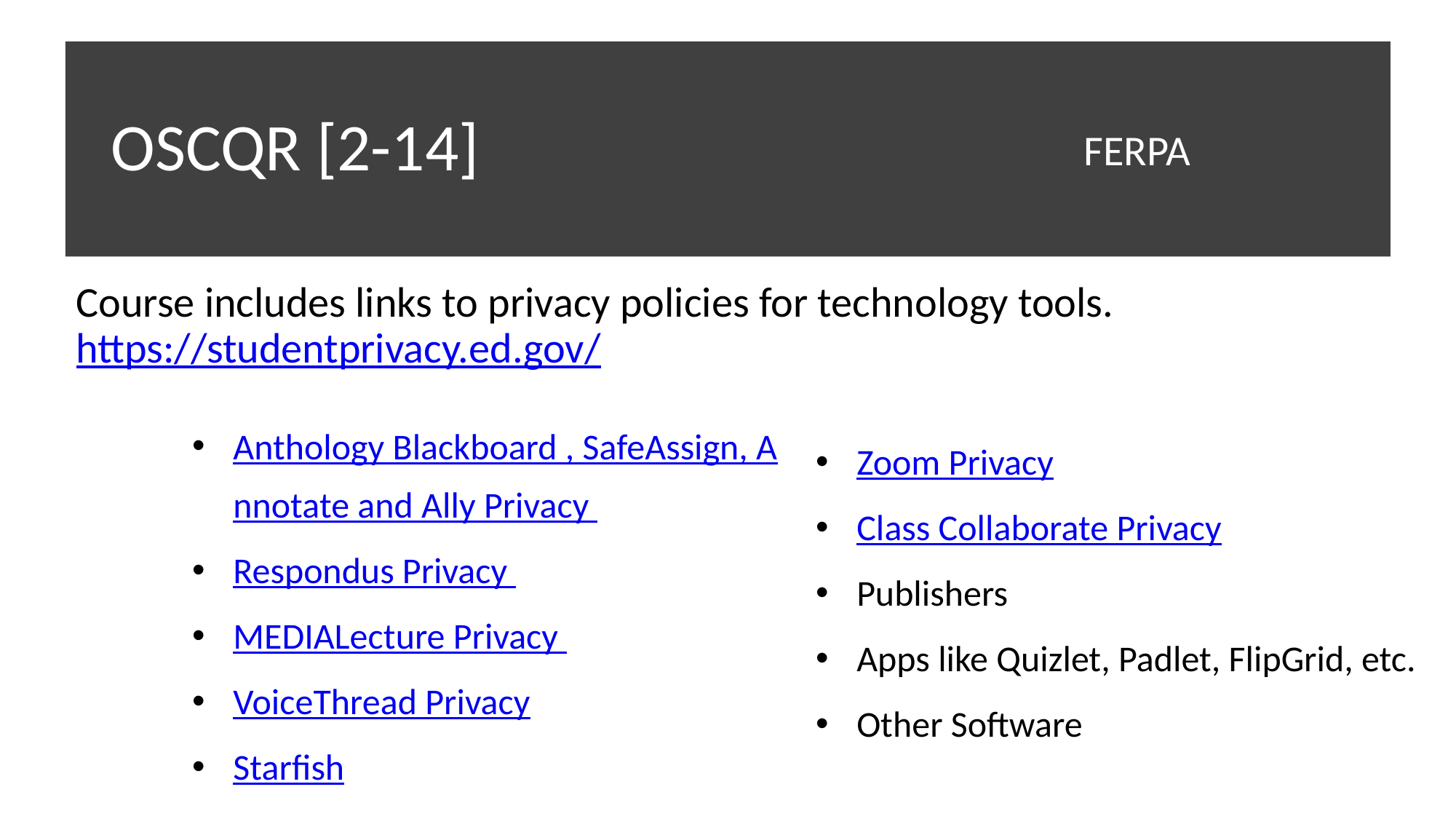

# OSCQR [2-14]
FERPA
Course includes links to privacy policies for technology tools. https://studentprivacy.ed.gov/

Anthology Blackboard , SafeAssign, Annotate and Ally Privacy
Respondus Privacy
MEDIALecture Privacy
VoiceThread Privacy
Starfish
Zoom Privacy
Class Collaborate Privacy
Publishers
Apps like Quizlet, Padlet, FlipGrid, etc.
Other Software